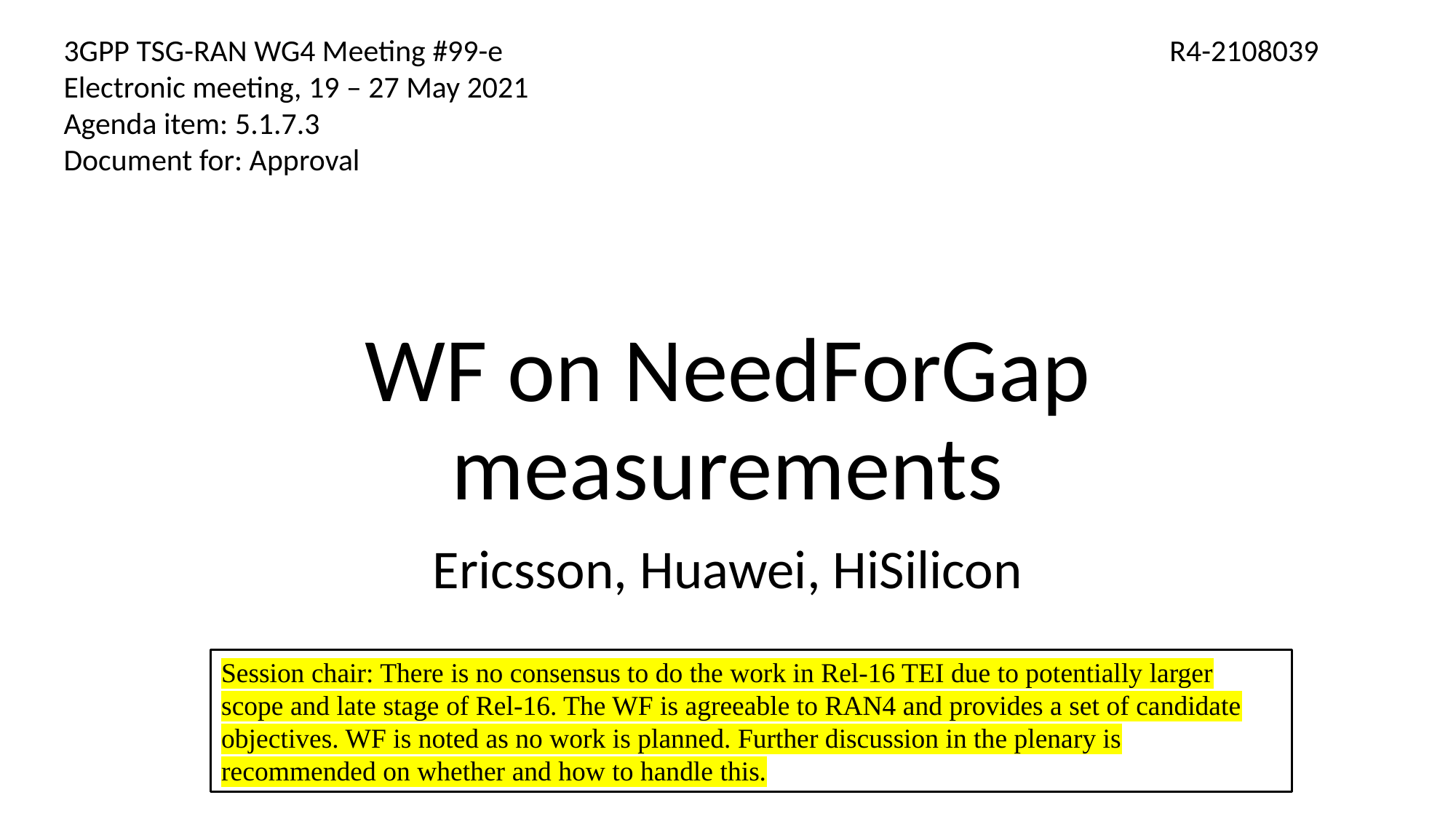

R4-2108039
3GPP TSG-RAN WG4 Meeting #99-e
Electronic meeting, 19 – 27 May 2021
Agenda item: 5.1.7.3
Document for: Approval
# WF on NeedForGap measurements
Ericsson, Huawei, HiSilicon
Session chair: There is no consensus to do the work in Rel-16 TEI due to potentially larger scope and late stage of Rel-16. The WF is agreeable to RAN4 and provides a set of candidate objectives. WF is noted as no work is planned. Further discussion in the plenary is recommended on whether and how to handle this.